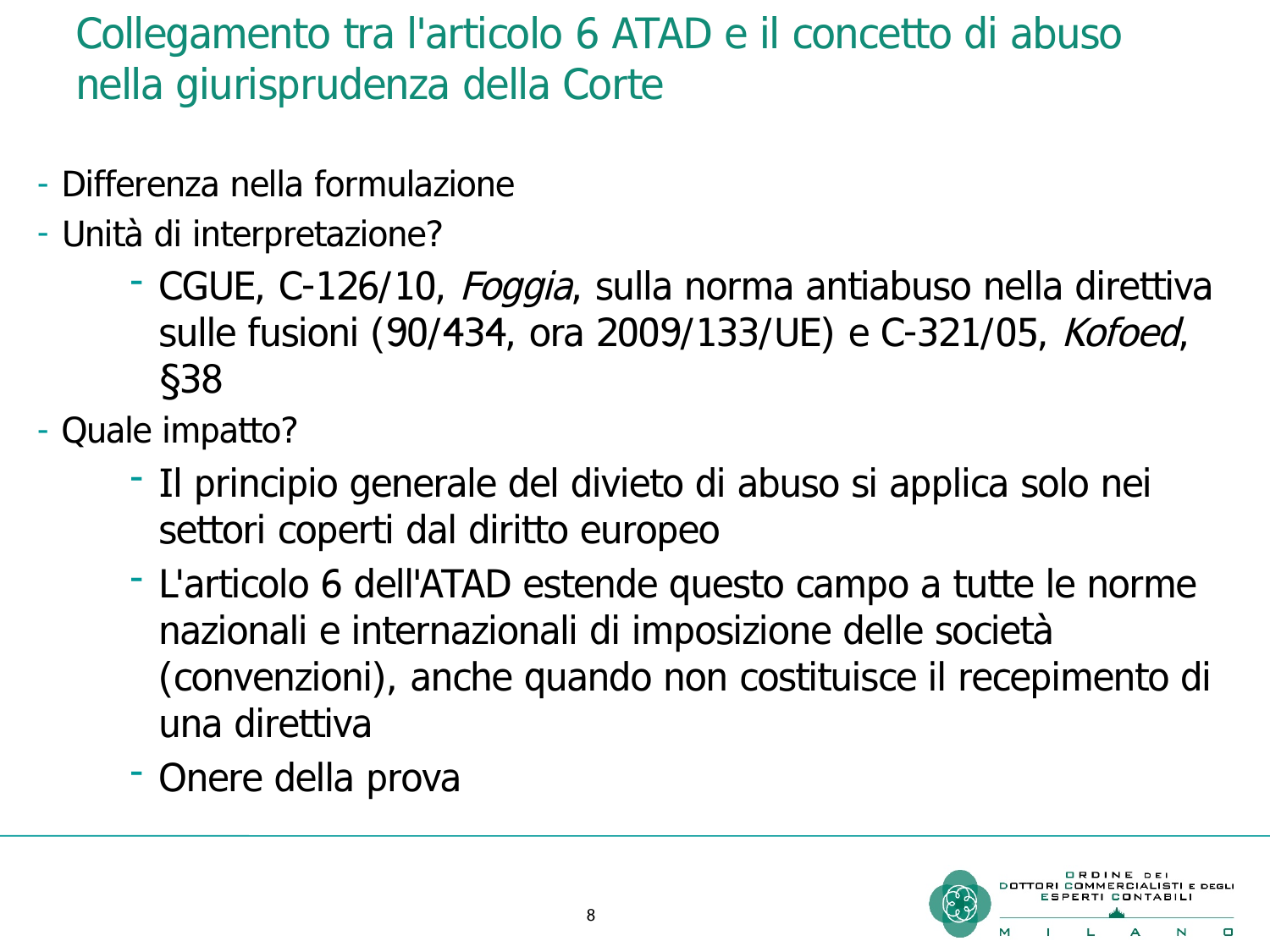

# Collegamento tra l'articolo 6 ATAD e il concetto di abuso nella giurisprudenza della Corte

Differenza nella formulazione
Unità di interpretazione?
CGUE, C-126/10, Foggia, sulla norma antiabuso nella direttiva sulle fusioni (90/434, ora 2009/133/UE) e C-321/05, Kofoed, §38
Quale impatto?
Il principio generale del divieto di abuso si applica solo nei settori coperti dal diritto europeo
L'articolo 6 dell'ATAD estende questo campo a tutte le norme nazionali e internazionali di imposizione delle società (convenzioni), anche quando non costituisce il recepimento di una direttiva
Onere della prova